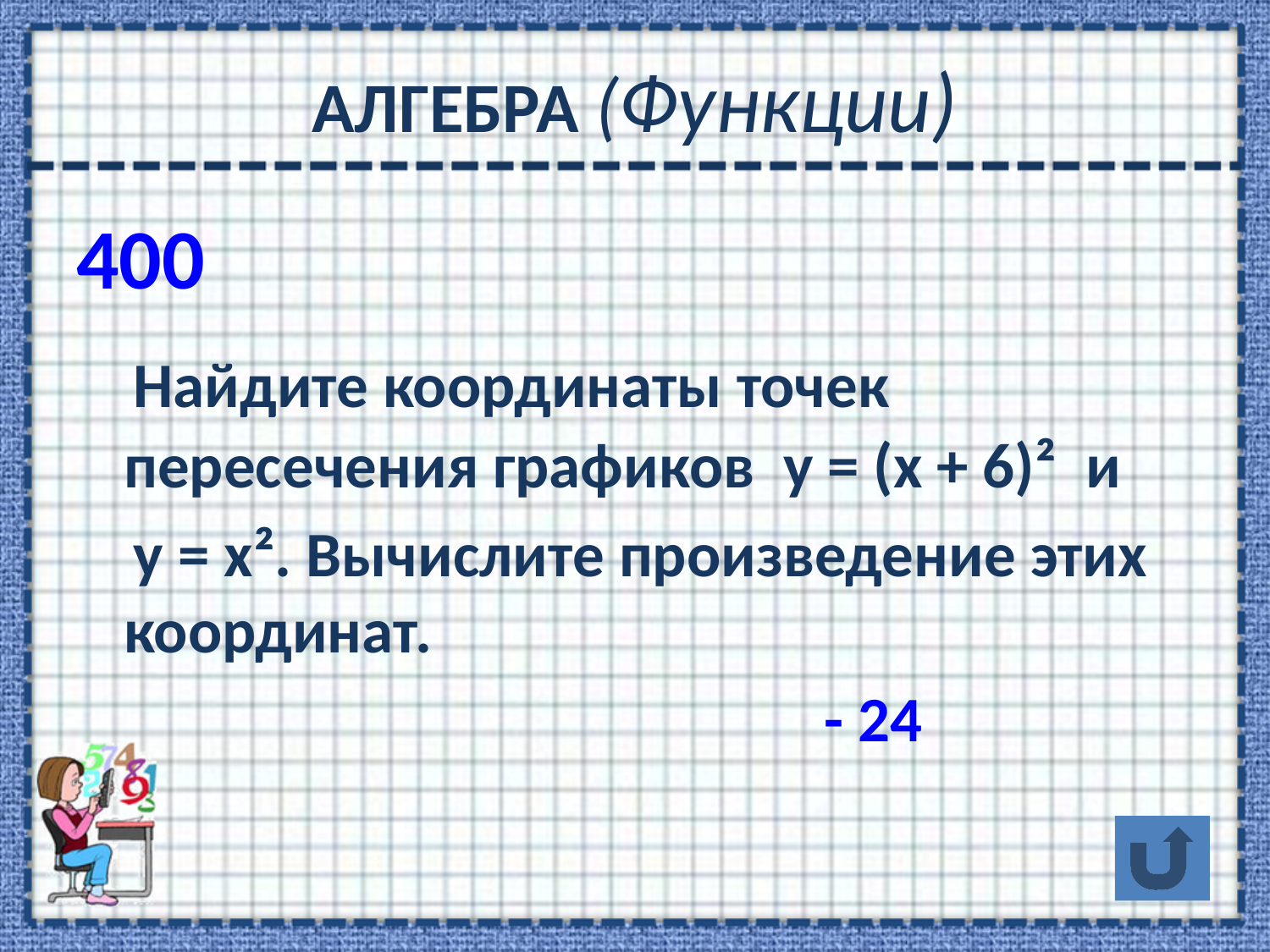

# АЛГЕБРА (Функции)
400
   Найдите координаты точек пересечения графиков  у = (х + 6)²  и
    у = х². Вычислите произведение этих координат.
                                                    - 24